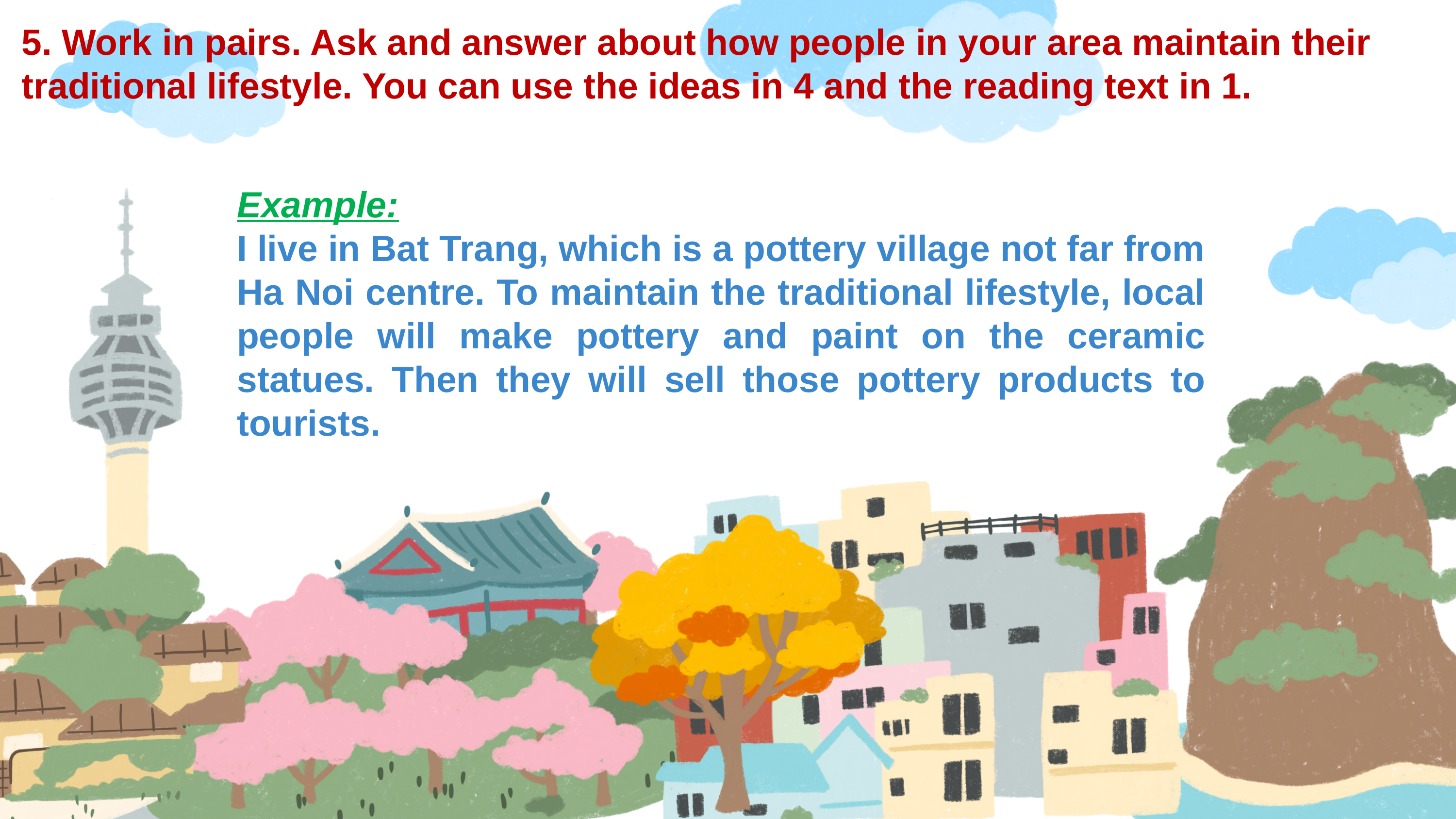

5. Work in pairs. Ask and answer about how people in your area maintain their traditional lifestyle. You can use the ideas in 4 and the reading text in 1.

Example:
I live in Bat Trang, which is a pottery village not far from Ha Noi centre. To maintain the traditional lifestyle, local people will make pottery and paint on the ceramic statues. Then they will sell those pottery products to tourists.